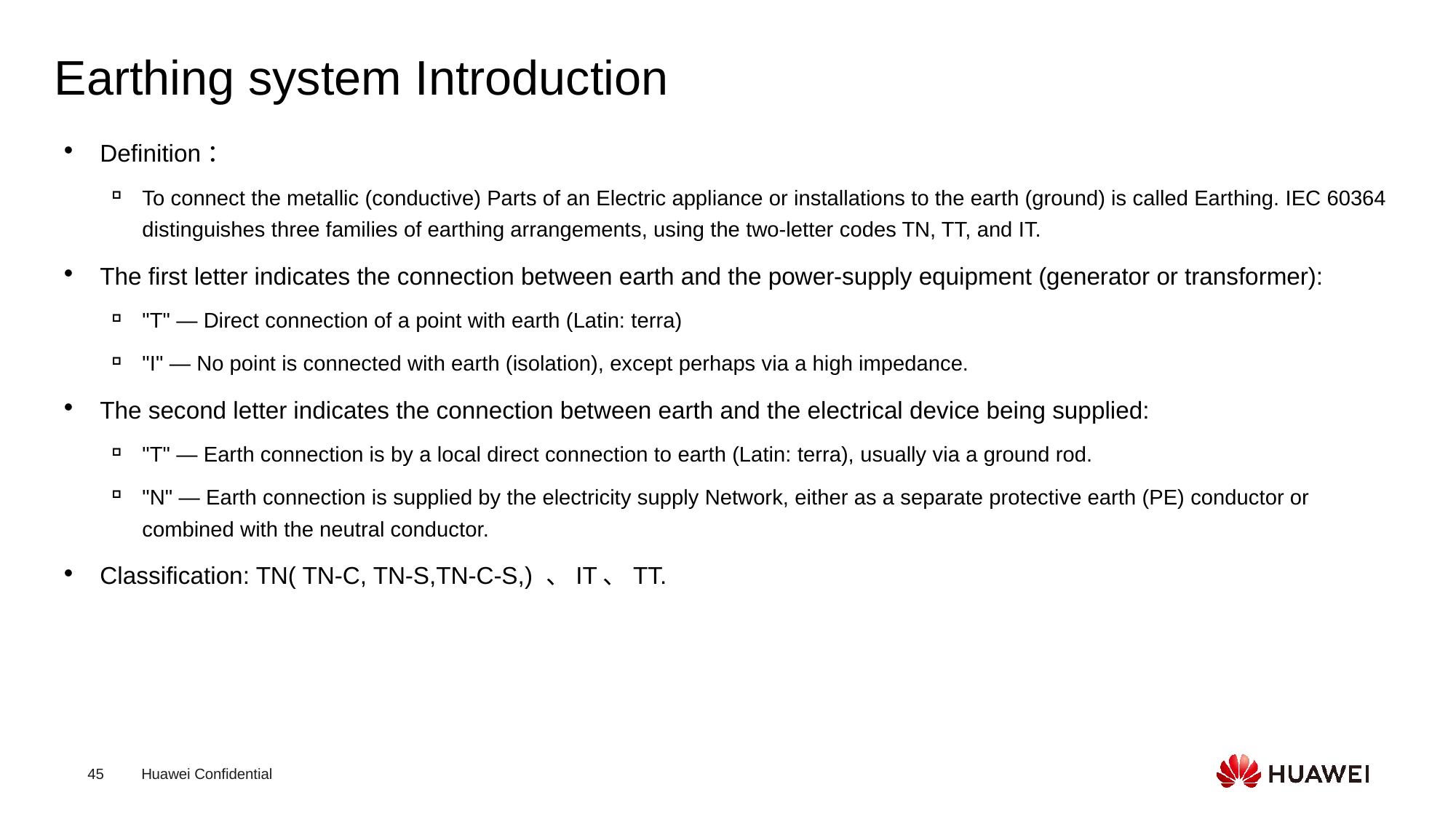

# Earthing system Introduction
Definition：
To connect the metallic (conductive) Parts of an Electric appliance or installations to the earth (ground) is called Earthing. IEC 60364 distinguishes three families of earthing arrangements, using the two-letter codes TN, TT, and IT.
The first letter indicates the connection between earth and the power-supply equipment (generator or transformer):
"T" — Direct connection of a point with earth (Latin: terra)
"I" — No point is connected with earth (isolation), except perhaps via a high impedance.
The second letter indicates the connection between earth and the electrical device being supplied:
"T" — Earth connection is by a local direct connection to earth (Latin: terra), usually via a ground rod.
"N" — Earth connection is supplied by the electricity supply Network, either as a separate protective earth (PE) conductor or combined with the neutral conductor.
Classification: TN( TN-C, TN-S,TN-C-S,) 、IT、TT.